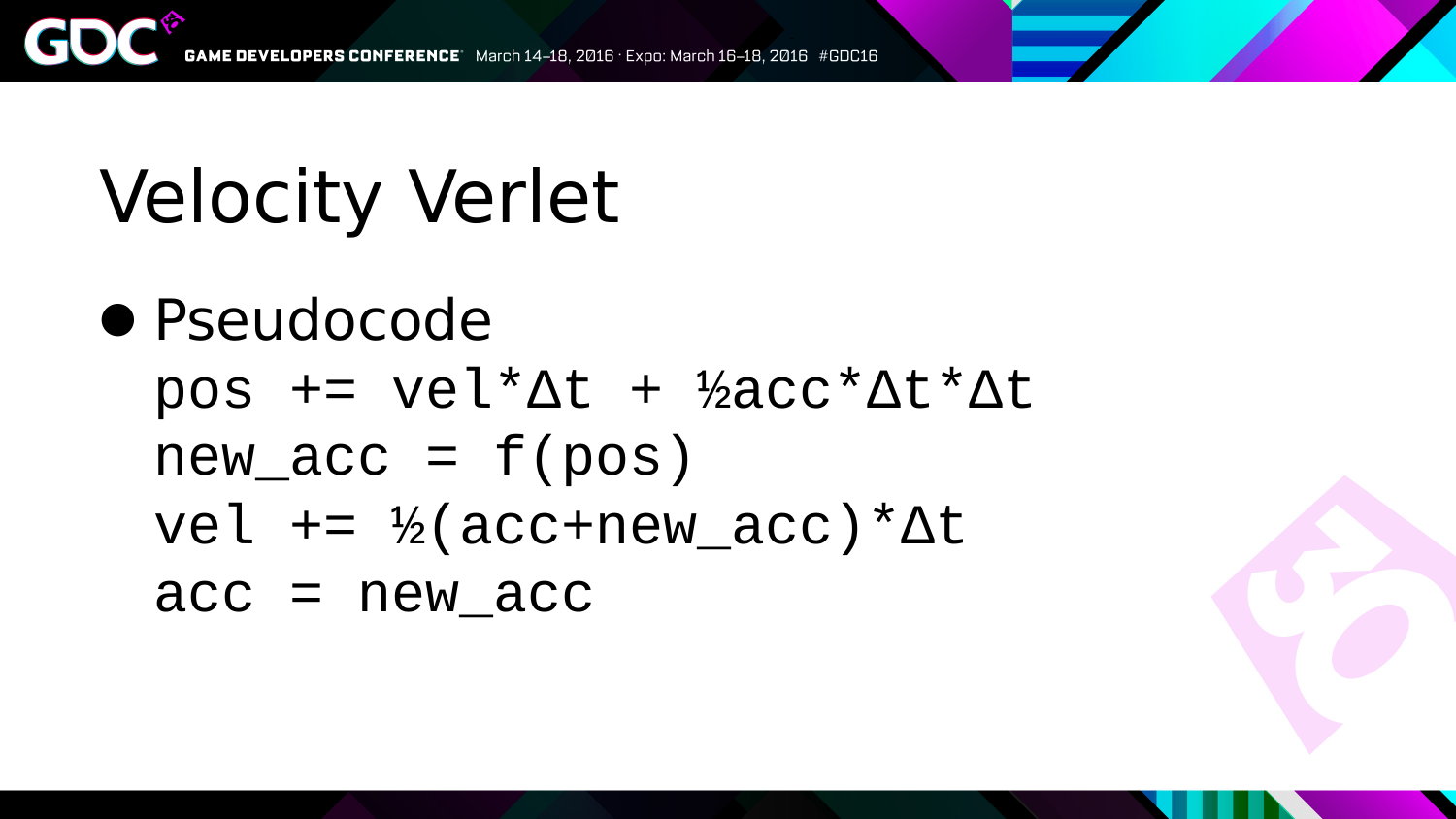

# Velocity Verlet
Pseudocode
pos += vel*Δt + ½acc*Δt*Δt
new_acc = f(pos)
vel += ½(acc+new_acc)*Δt
acc = new_acc